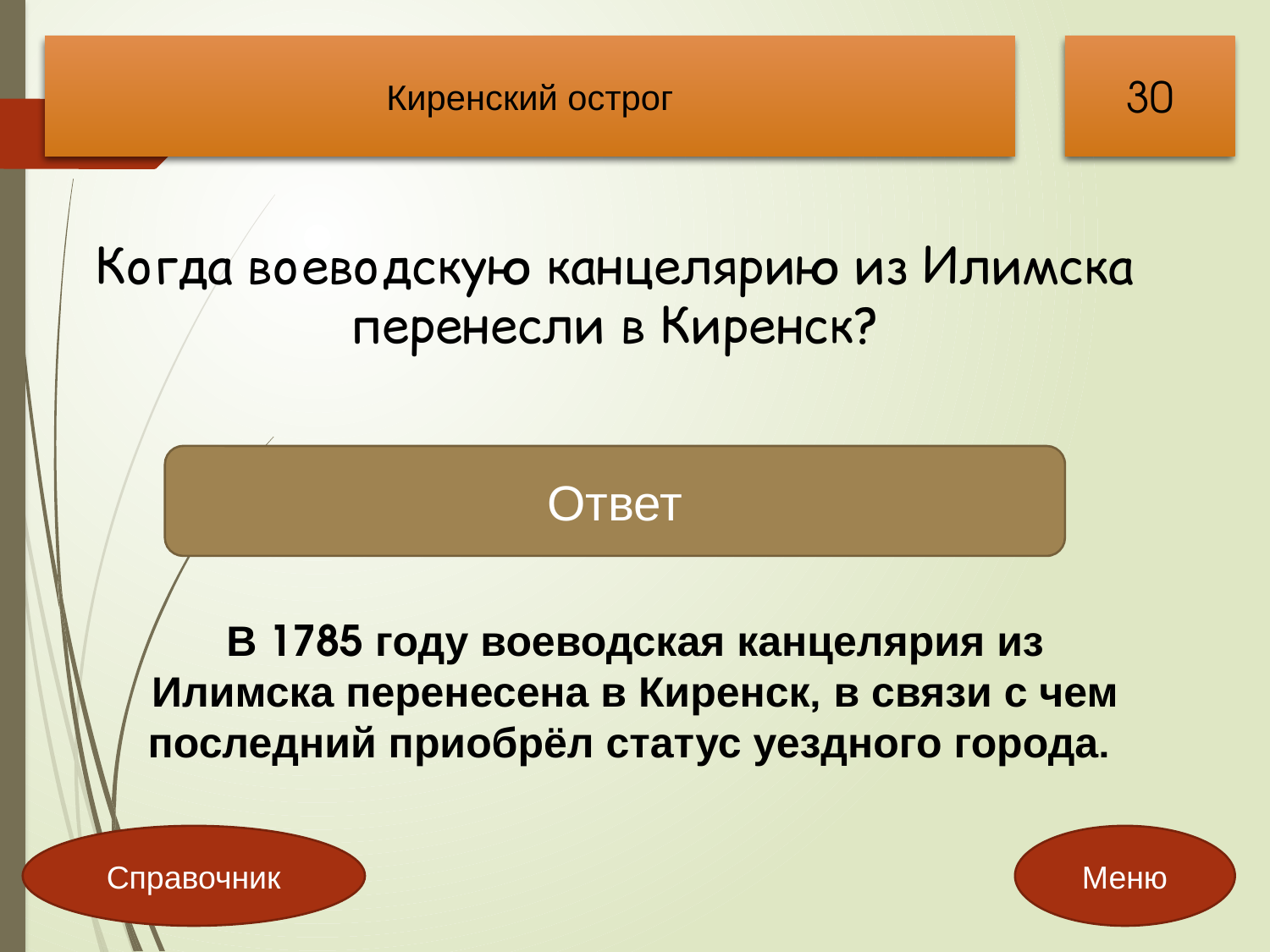

Киренский острог
30
Когда воеводскую канцелярию из Илимска перенесли в Киренск?
Ответ
В 1785 году воеводская канцелярия из Илимска перенесена в Киренск, в связи с чем последний приобрёл статус уездного города.
Справочник
Меню